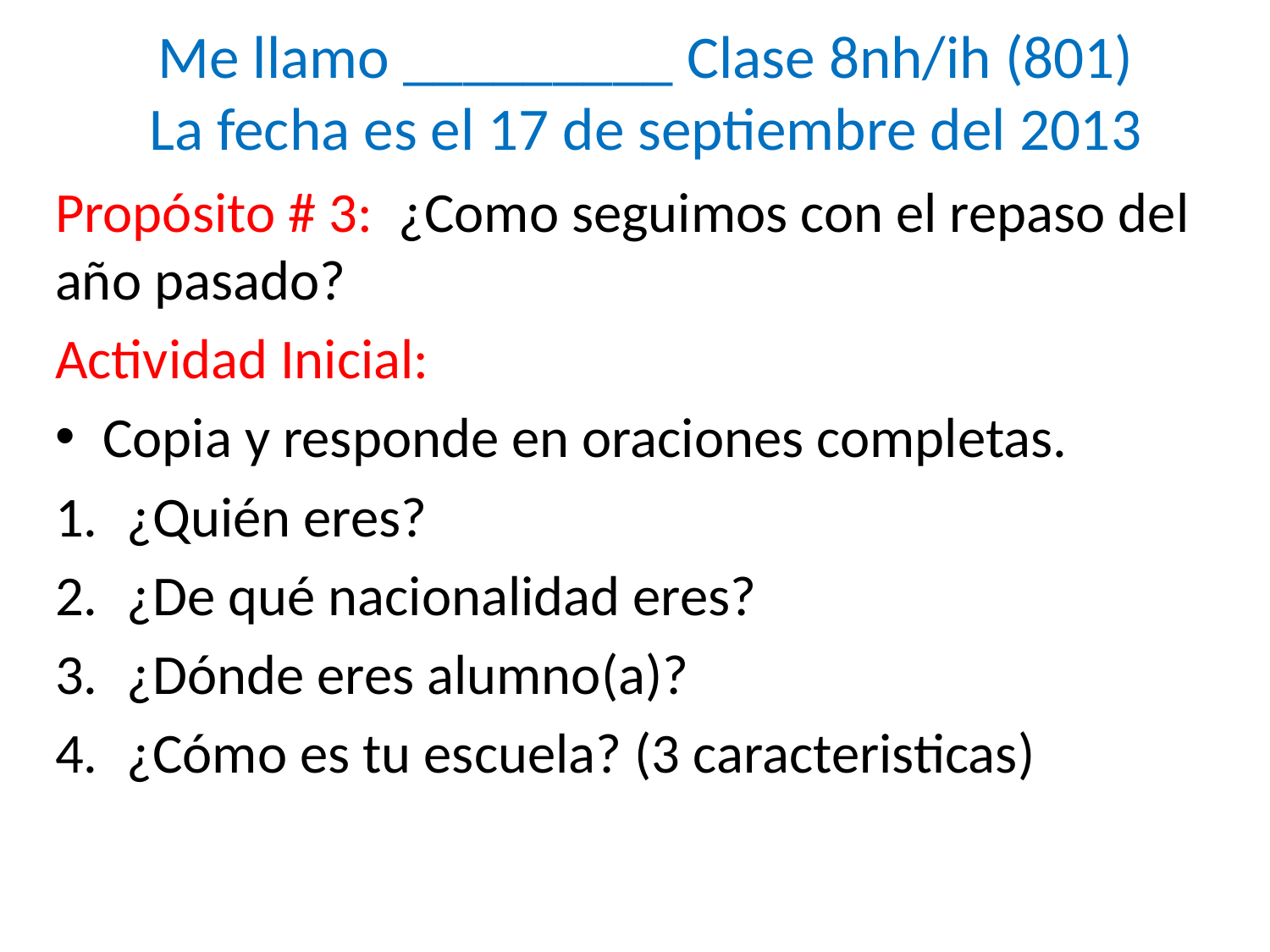

# Me llamo _________ Clase 8nh/ih (801) La fecha es el 17 de septiembre del 2013
Propósito # 3:  ¿Como seguimos con el repaso del año pasado?
Actividad Inicial:
Copia y responde en oraciones completas.
¿Quién eres?
¿De qué nacionalidad eres?
¿Dónde eres alumno(a)?
¿Cómo es tu escuela? (3 caracteristicas)